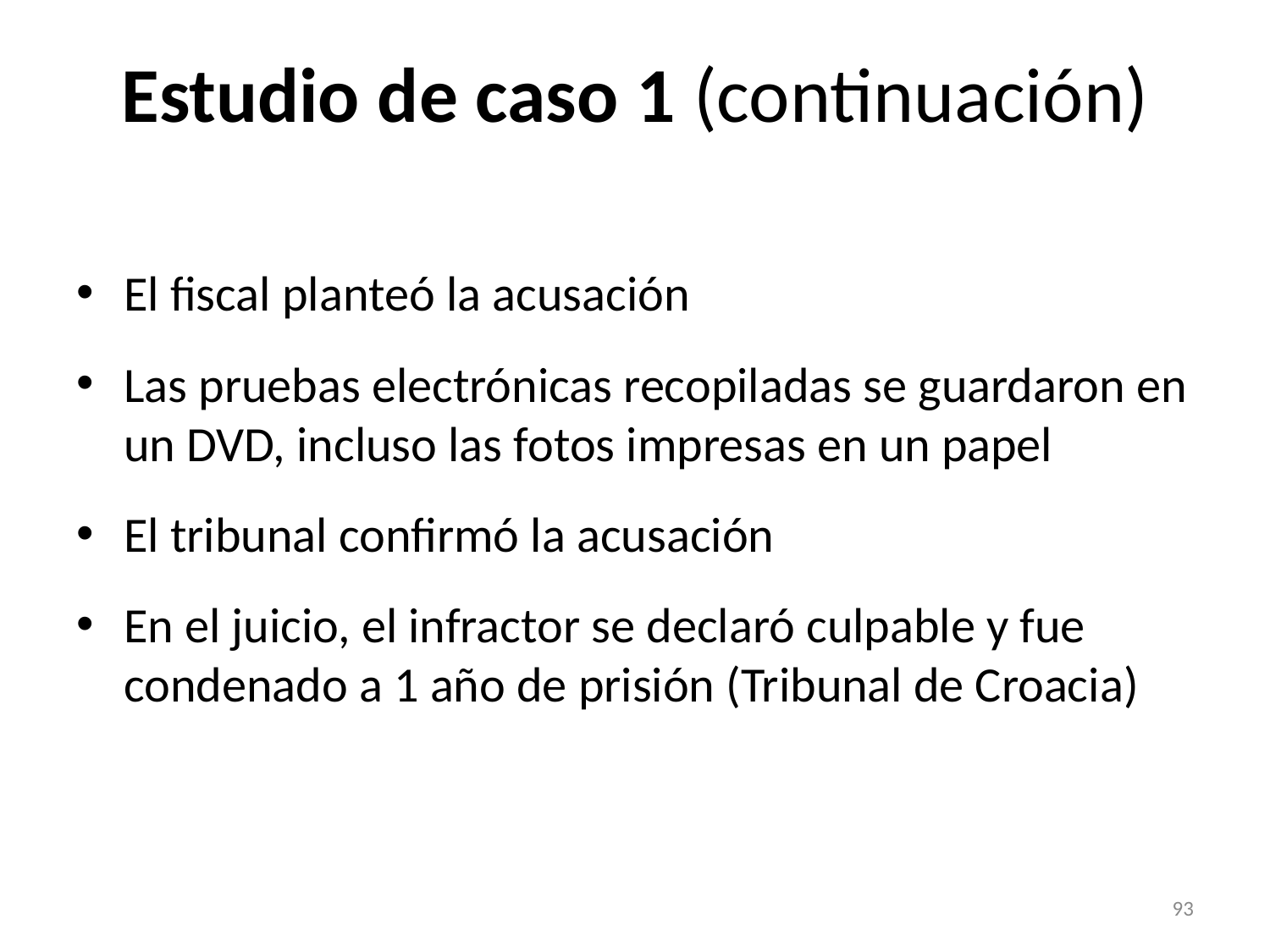

# Estudio de caso 1 (continuación)
El fiscal planteó la acusación
Las pruebas electrónicas recopiladas se guardaron en un DVD, incluso las fotos impresas en un papel
El tribunal confirmó la acusación
En el juicio, el infractor se declaró culpable y fue condenado a 1 año de prisión (Tribunal de Croacia)

93